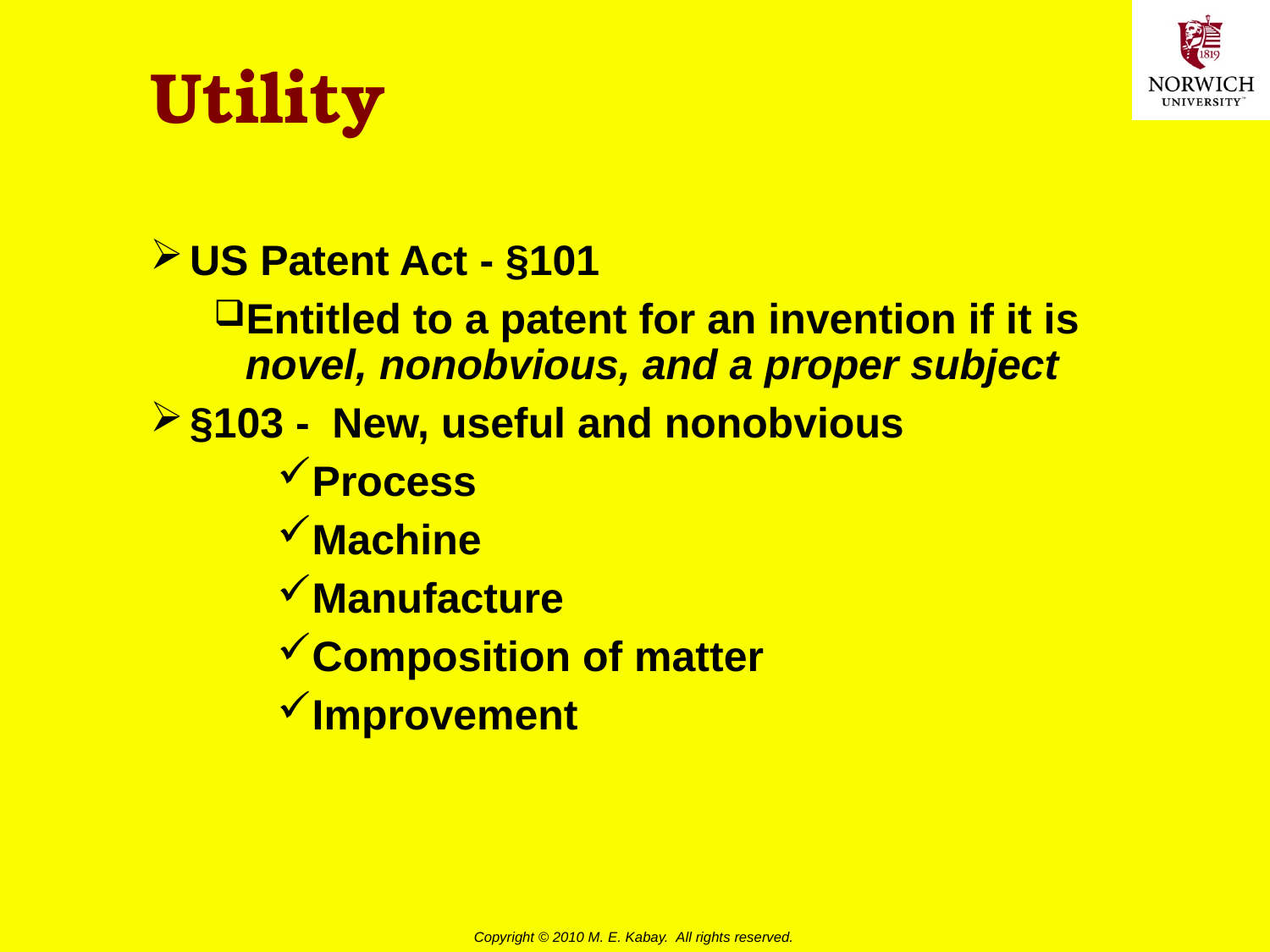

# Utility
US Patent Act - §101
Entitled to a patent for an invention if it is novel, nonobvious, and a proper subject
§103 -  New, useful and nonobvious
Process
Machine
Manufacture
Composition of matter
Improvement